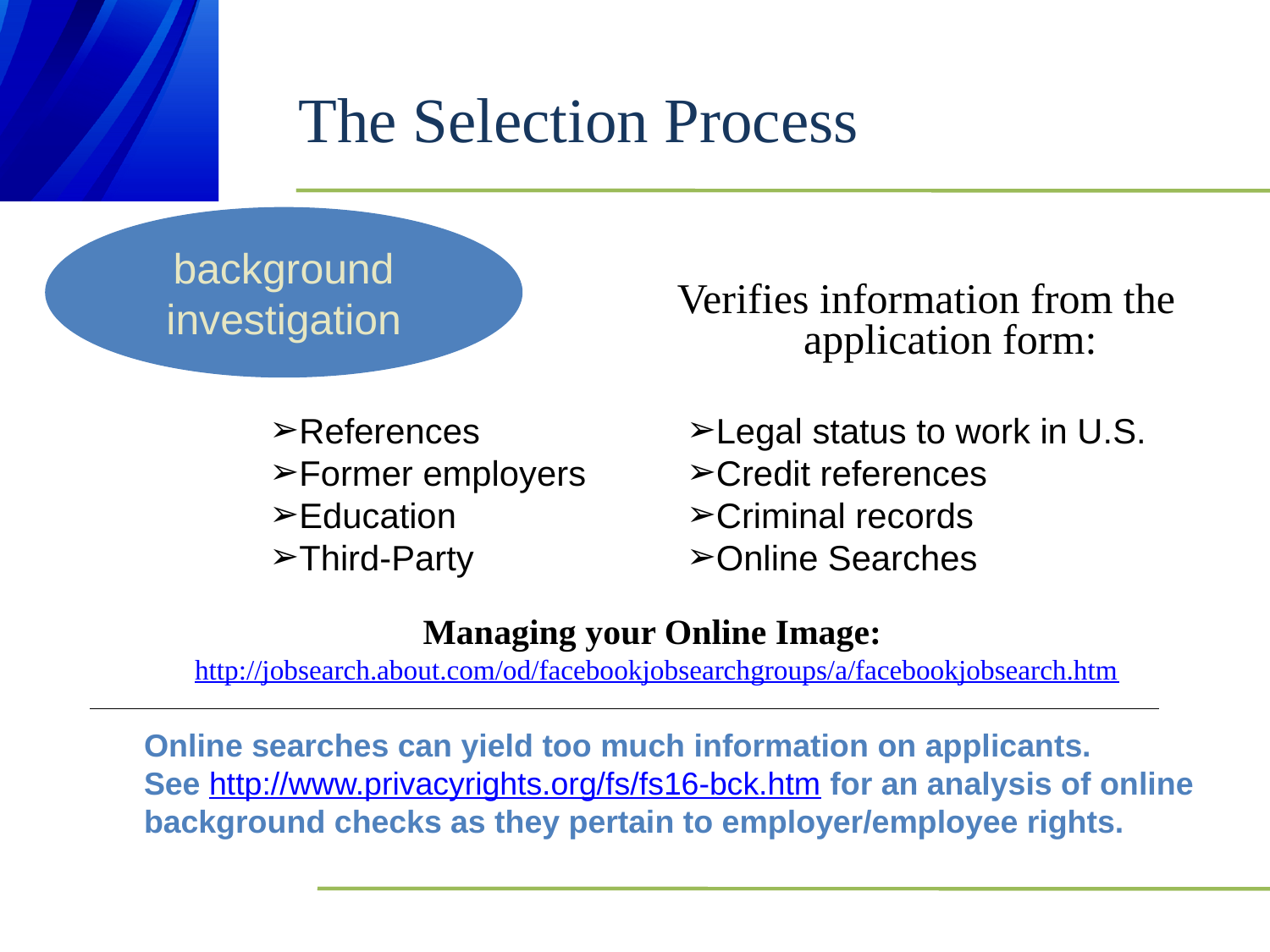

# The Selection Process
background
investigation
Verifies information from the application form:

References
Former employers
Education
Third-Party
Legal status to work in U.S.
Credit references
Criminal records
Online Searches
Managing your Online Image: http://jobsearch.about.com/od/facebookjobsearchgroups/a/facebookjobsearch.htm
Online searches can yield too much information on applicants.
See http://www.privacyrights.org/fs/fs16-bck.htm for an analysis of online background checks as they pertain to employer/employee rights.